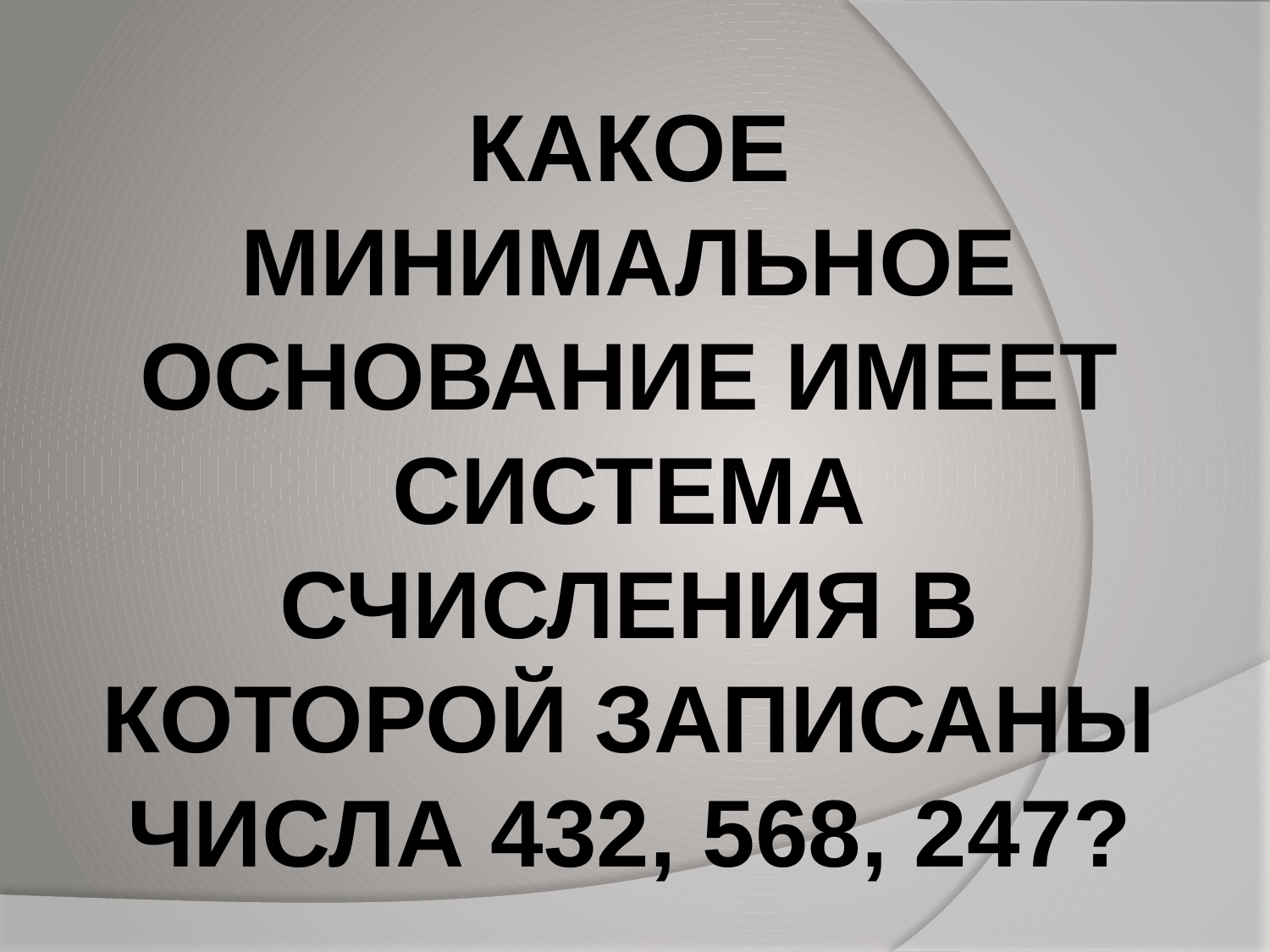

# Какое минимальное основание имеет СИСТЕМа СЧИСЛЕНИЯ в которой записаны числа 432, 568, 247?